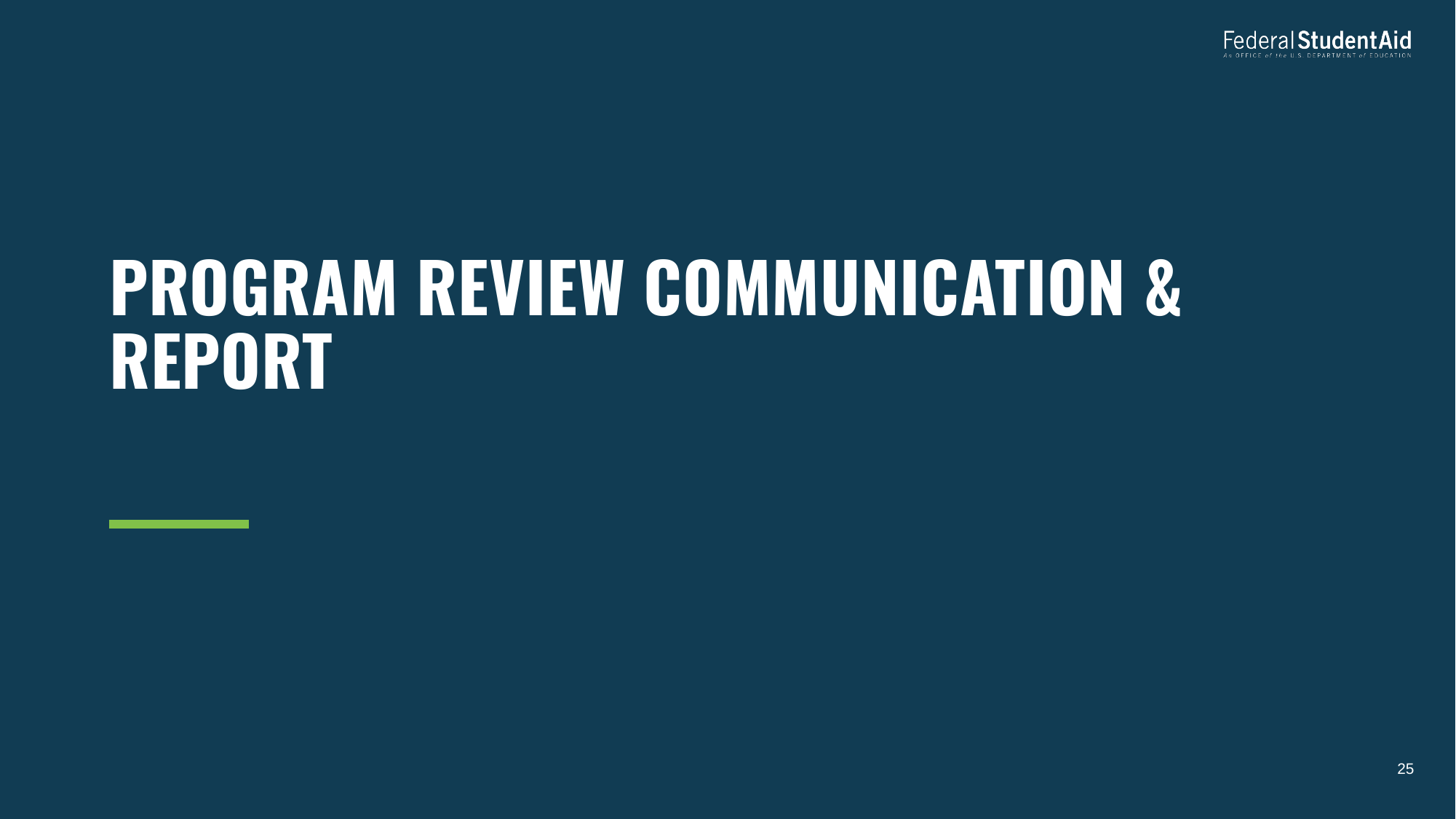

# Program review communication & report
25